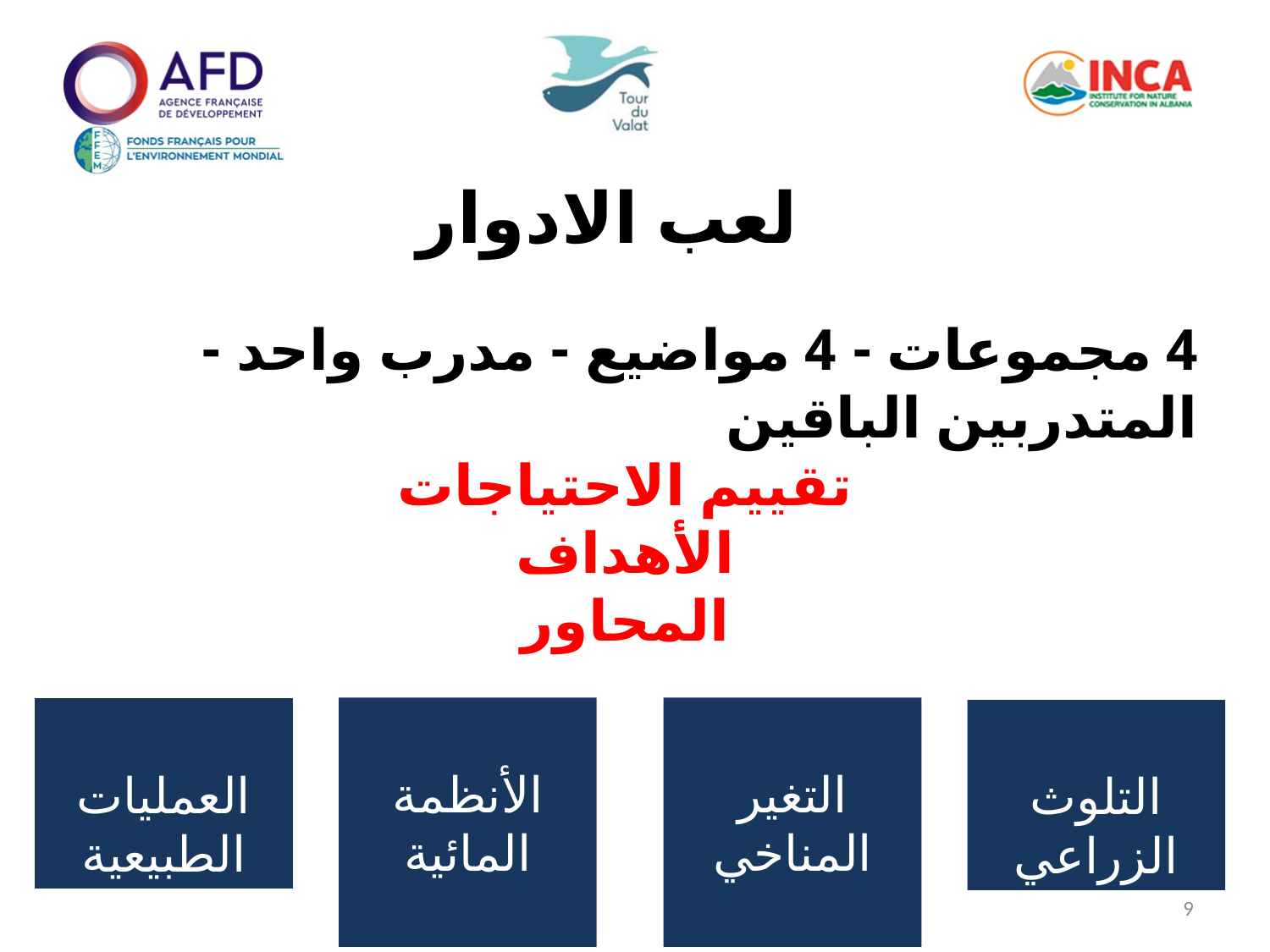

لعب الادوار
4 مجموعات - 4 مواضيع - مدرب واحد - المتدربين الباقين
تقييم الاحتياجات
الأهداف
المحاور

الأنظمة المائية

التغير المناخي

العمليات الطبيعية

التلوث الزراعي
9